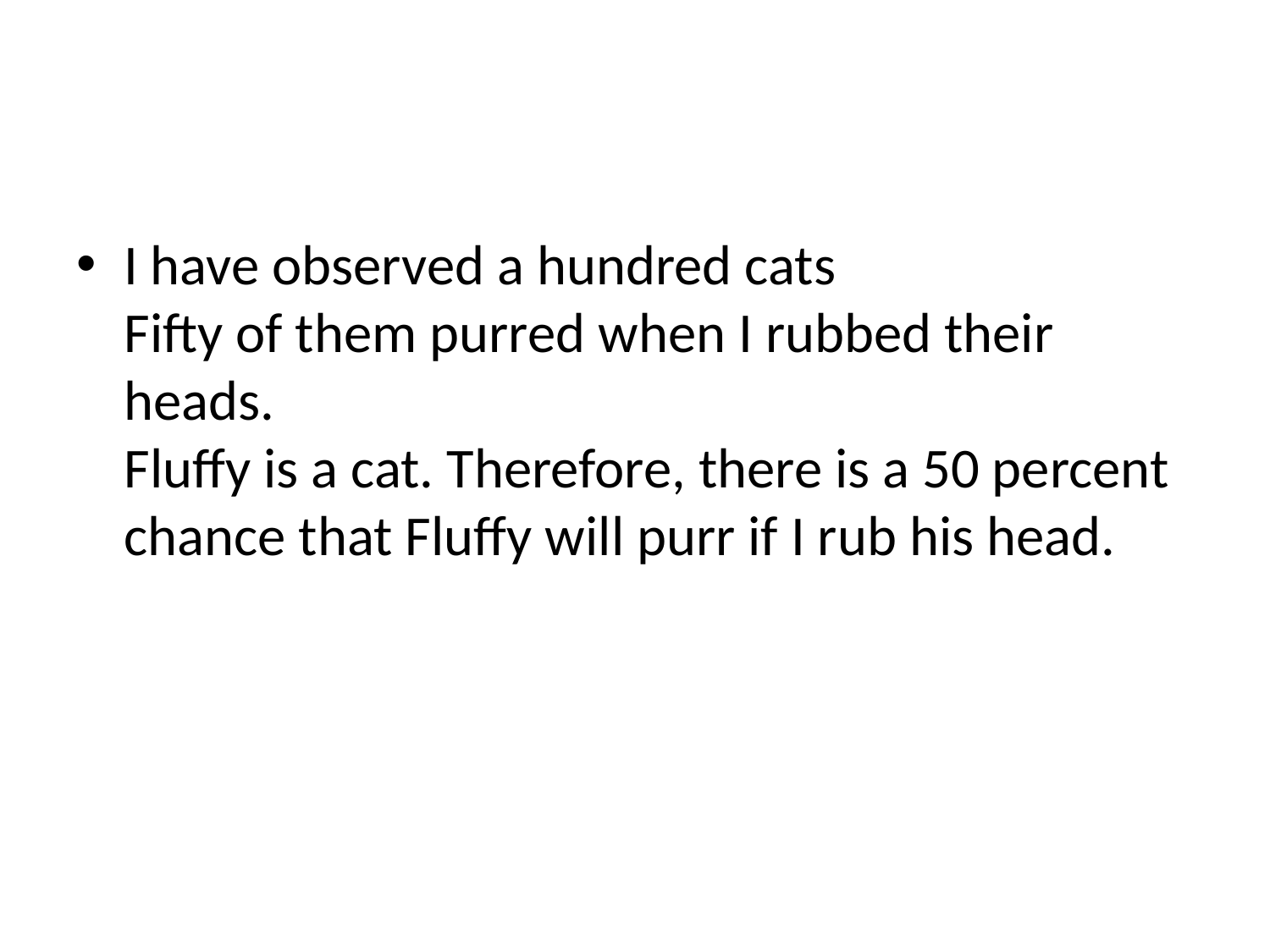

#
I have observed a hundred cats
Fifty of them purred when I rubbed their heads.
Fluffy is a cat. Therefore, there is a 50 percent chance that Fluffy will purr if I rub his head.